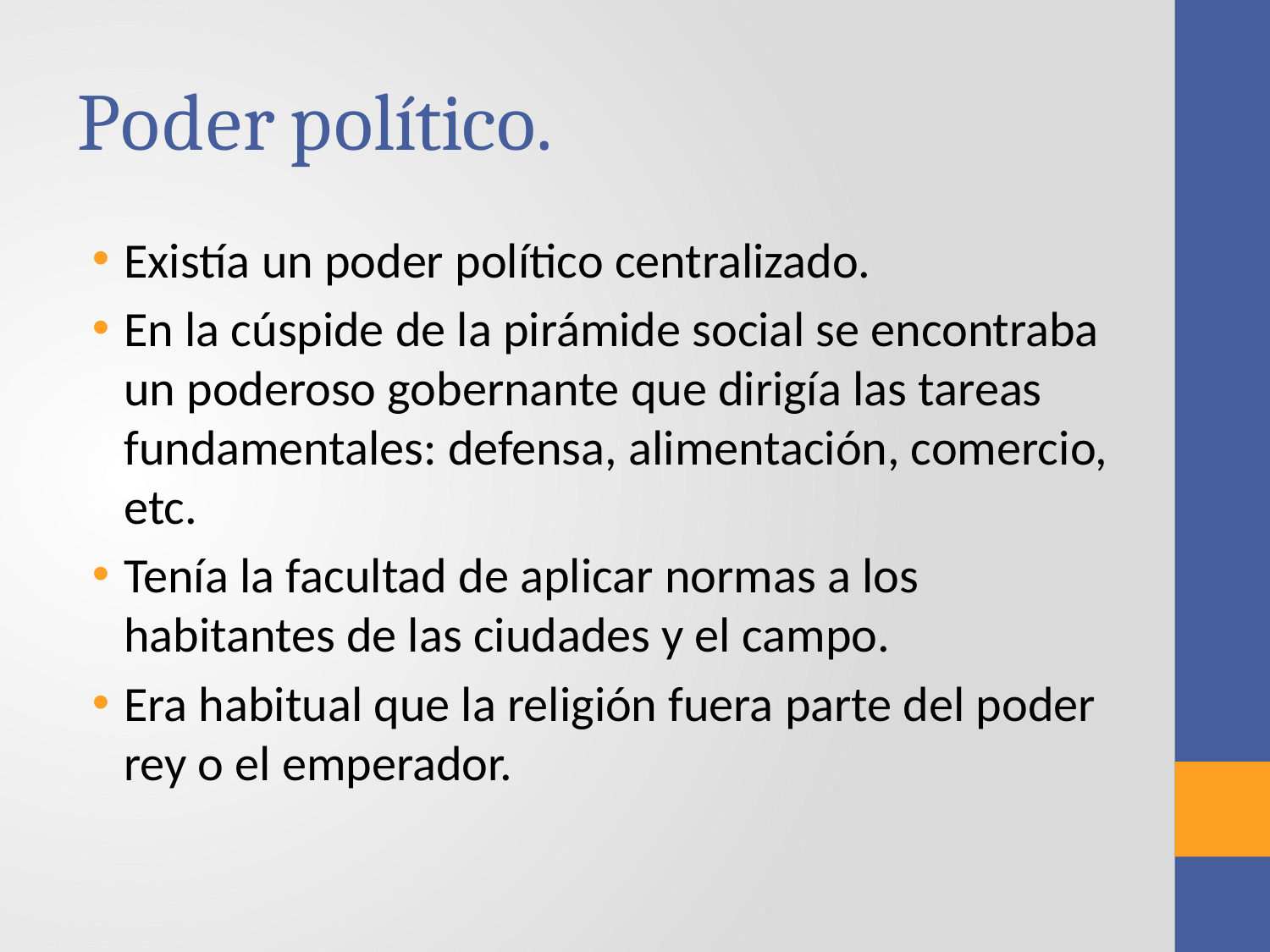

# Poder político.
Existía un poder político centralizado.
En la cúspide de la pirámide social se encontraba un poderoso gobernante que dirigía las tareas fundamentales: defensa, alimentación, comercio, etc.
Tenía la facultad de aplicar normas a los habitantes de las ciudades y el campo.
Era habitual que la religión fuera parte del poder rey o el emperador.